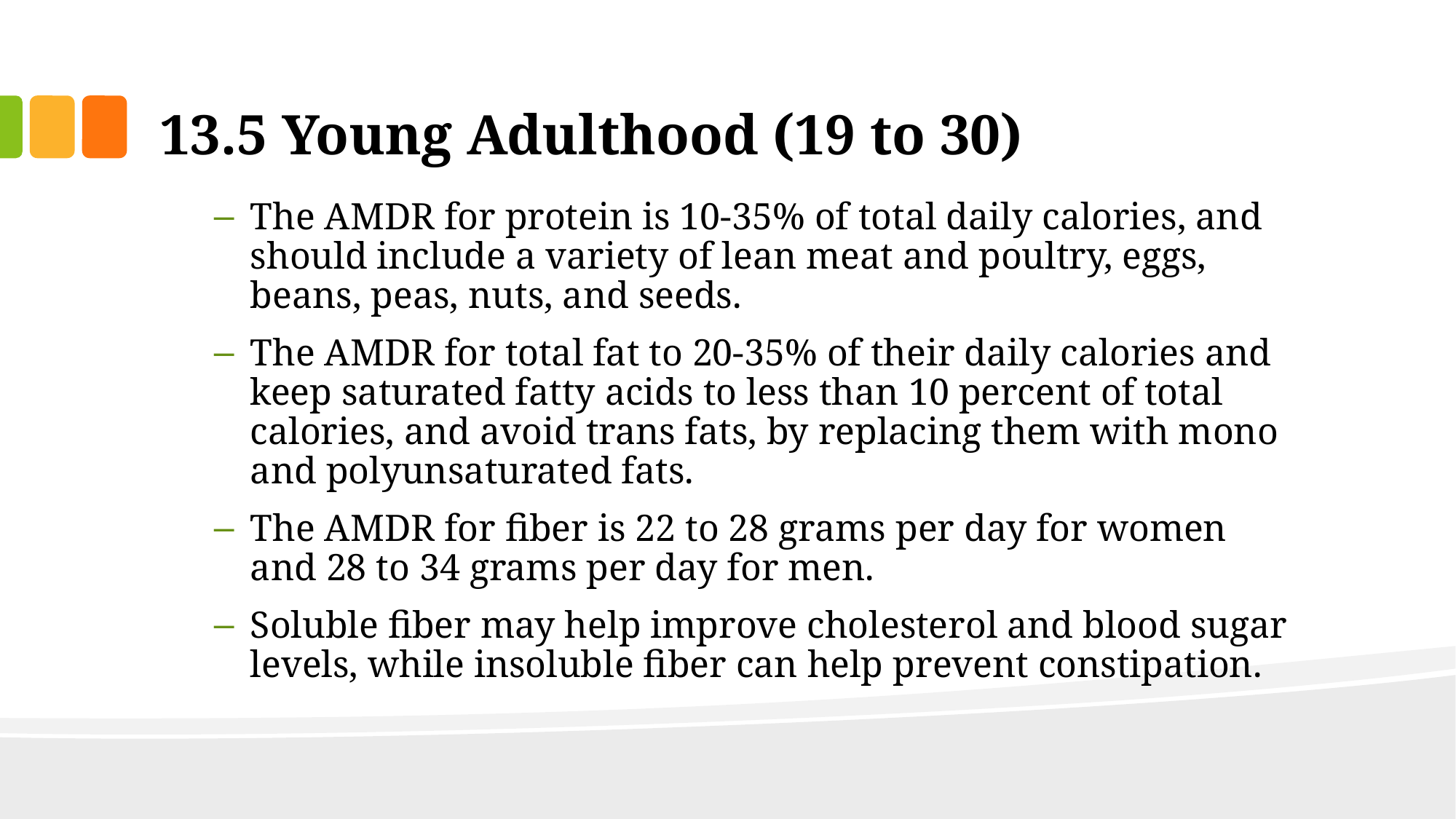

# 13.5 Young Adulthood (19 to 30)
The AMDR for protein is 10-35% of total daily calories, and should include a variety of lean meat and poultry, eggs, beans, peas, nuts, and seeds.
The AMDR for total fat to 20-35% of their daily calories and keep saturated fatty acids to less than 10 percent of total calories, and avoid trans fats, by replacing them with mono and polyunsaturated fats.
The AMDR for fiber is 22 to 28 grams per day for women and 28 to 34 grams per day for men.
Soluble fiber may help improve cholesterol and blood sugar levels, while insoluble fiber can help prevent constipation.